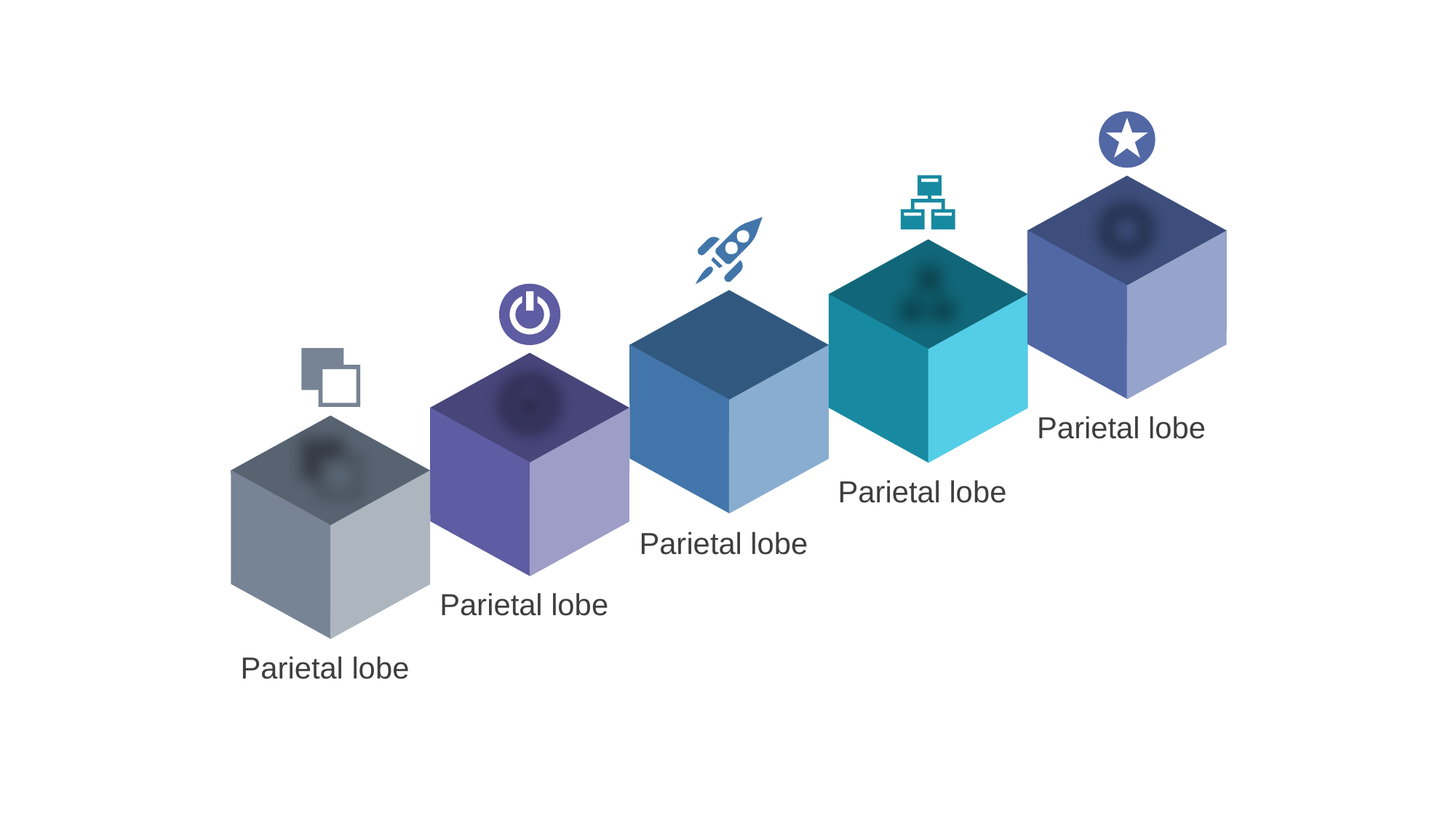

Parietal lobe

Parietal lobe
Parietal lobe
Parietal lobe
Parietal lobe